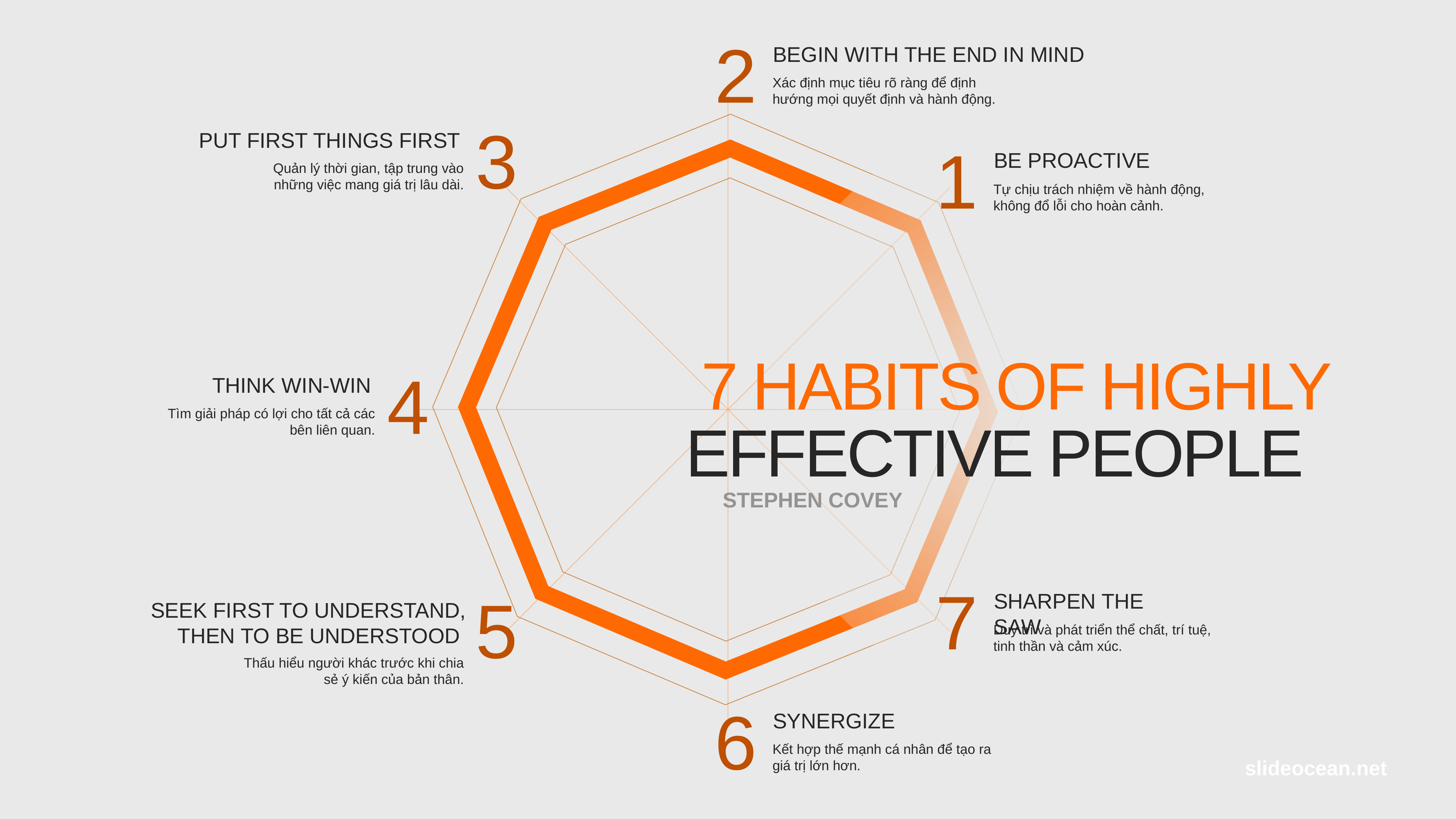

2
BEGIN WITH THE END IN MIND
Xác định mục tiêu rõ ràng để định hướng mọi quyết định và hành động.
3

PUT FIRST THINGS FIRST
1

BE PROACTIVE
Quản lý thời gian, tập trung vào những việc mang giá trị lâu dài.
Tự chịu trách nhiệm về hành động, không đổ lỗi cho hoàn cảnh.

7 HABITS OF HIGHLY
4
THINK WIN-WIN
Tìm giải pháp có lợi cho tất cả các bên liên quan.
EFFECTIVE PEOPLE
STEPHEN COVEY
7
5
SHARPEN THE SAW
SEEK FIRST TO UNDERSTAND, THEN TO BE UNDERSTOOD
Duy trì và phát triển thể chất, trí tuệ, tinh thần và cảm xúc.
Thấu hiểu người khác trước khi chia sẻ ý kiến của bản thân.
6
SYNERGIZE
Kết hợp thế mạnh cá nhân để tạo ra giá trị lớn hơn.
slideocean.net